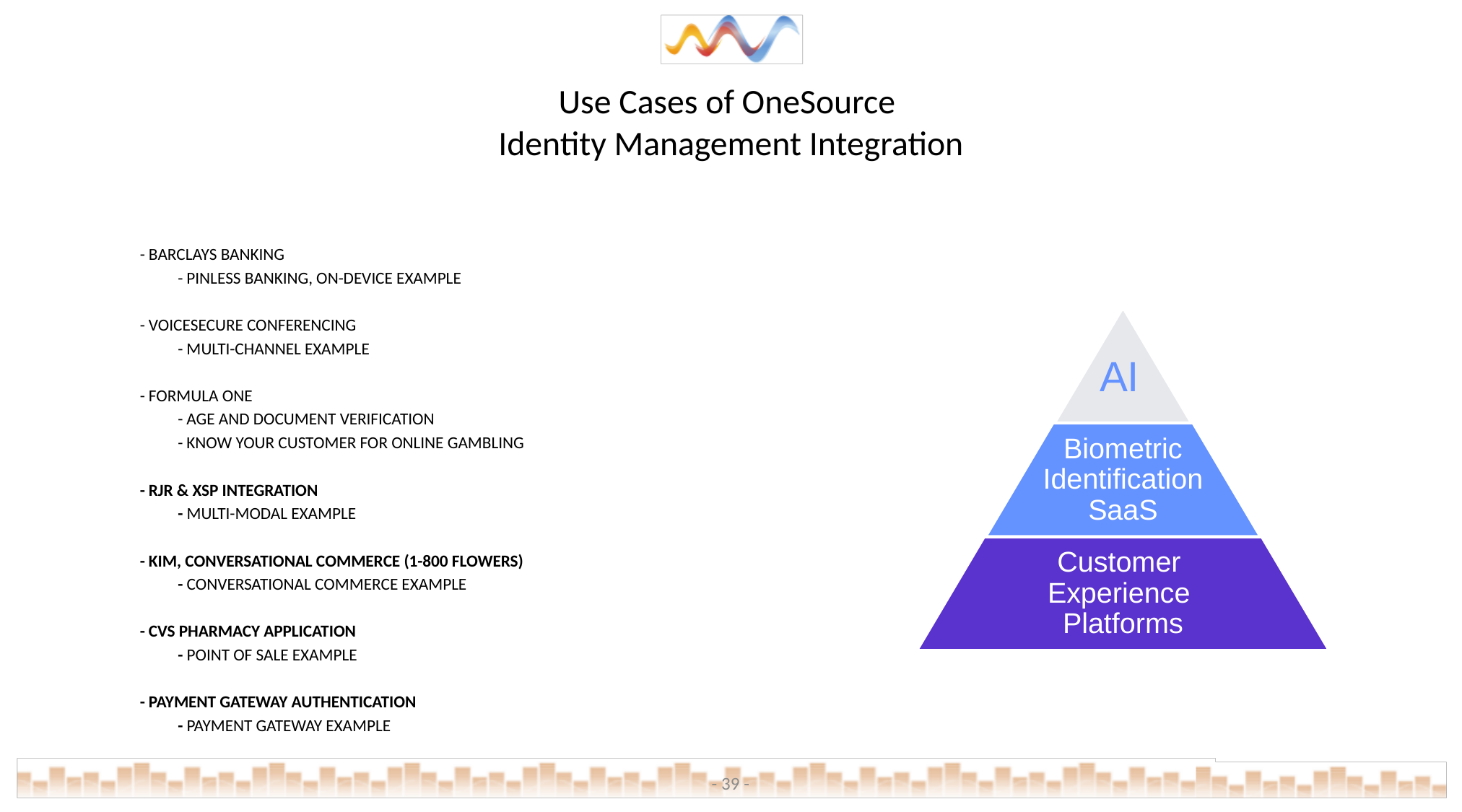

# Use Cases of OneSource Identity Management Integration

	- BARCLAYS BANKING
		- PINLESS BANKING, ON-DEVICE EXAMPLE

	- VOICESECURE CONFERENCING
		- MULTI-CHANNEL EXAMPLE

	- FORMULA ONE
		- AGE AND DOCUMENT VERIFICATION
		- KNOW YOUR CUSTOMER FOR ONLINE GAMBLING

	- RJR & XSP INTEGRATION
		- MULTI-MODAL EXAMPLE

	- KIM, CONVERSATIONAL COMMERCE (1-800 FLOWERS)
		- CONVERSATIONAL COMMERCE EXAMPLE

	- CVS PHARMACY APPLICATION
		- POINT OF SALE EXAMPLE

	- PAYMENT GATEWAY AUTHENTICATION
		- PAYMENT GATEWAY EXAMPLE

AI

Biometric Identification SaaS

Customer
Experience
Platforms
- 39 -